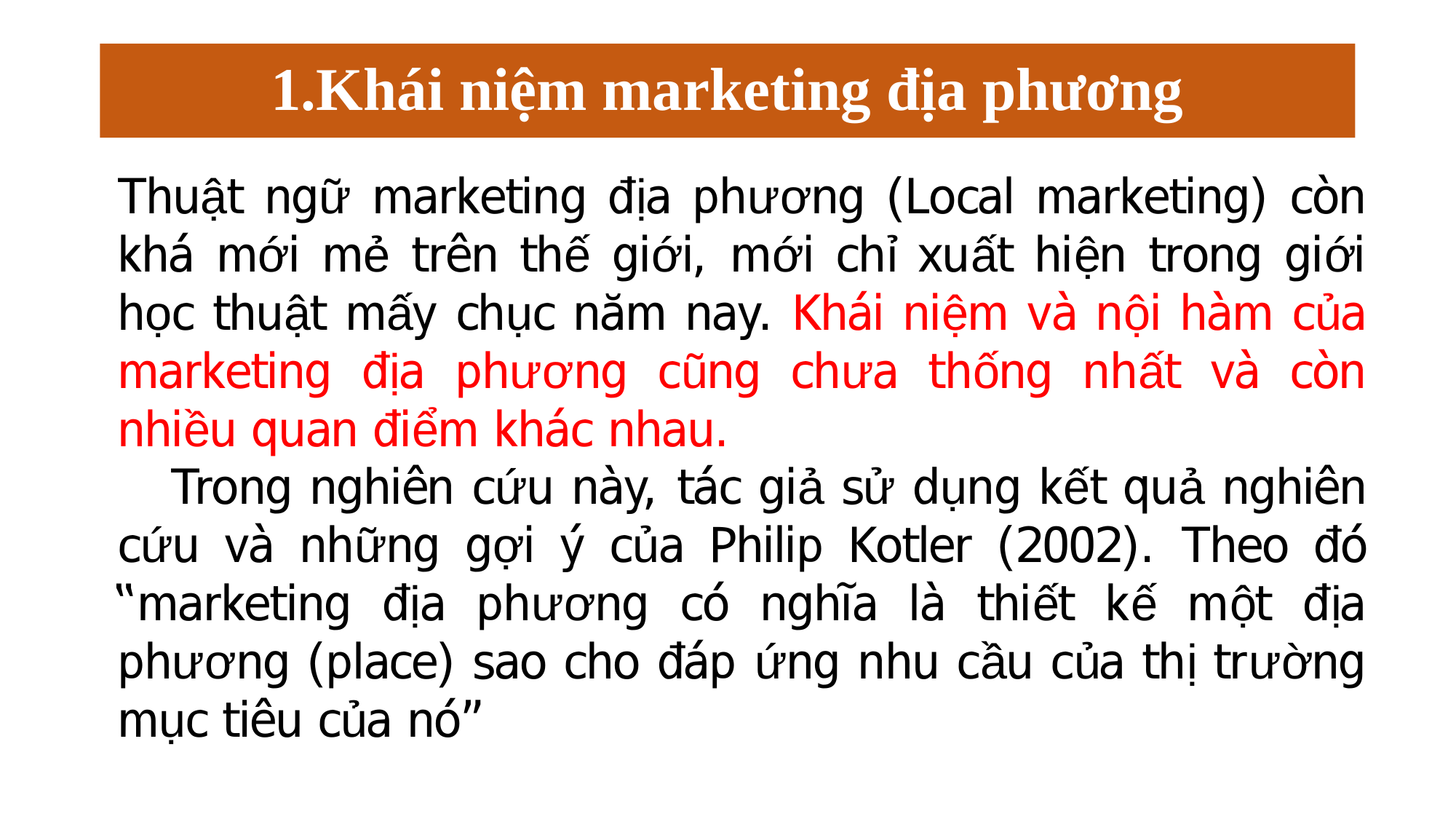

# 1.Khái niệm marketing địa phương

Thuật ngữ marketing địa phương (Local marketing) còn khá mới mẻ trên thế giới, mới chỉ xuất hiện trong giới học thuật mấy chục năm nay. Khái niệm và nội hàm của marketing địa phương cũng chưa thống nhất và còn nhiều quan điểm khác nhau.
   Trong nghiên cứu này, tác giả sử dụng kết quả nghiên cứu và những gợi ý của Philip Kotler (2002). Theo đó “marketing địa phương có nghĩa là thiết kế một địa phương (place) sao cho đáp ứng nhu cầu của thị trường mục tiêu của nó”
4